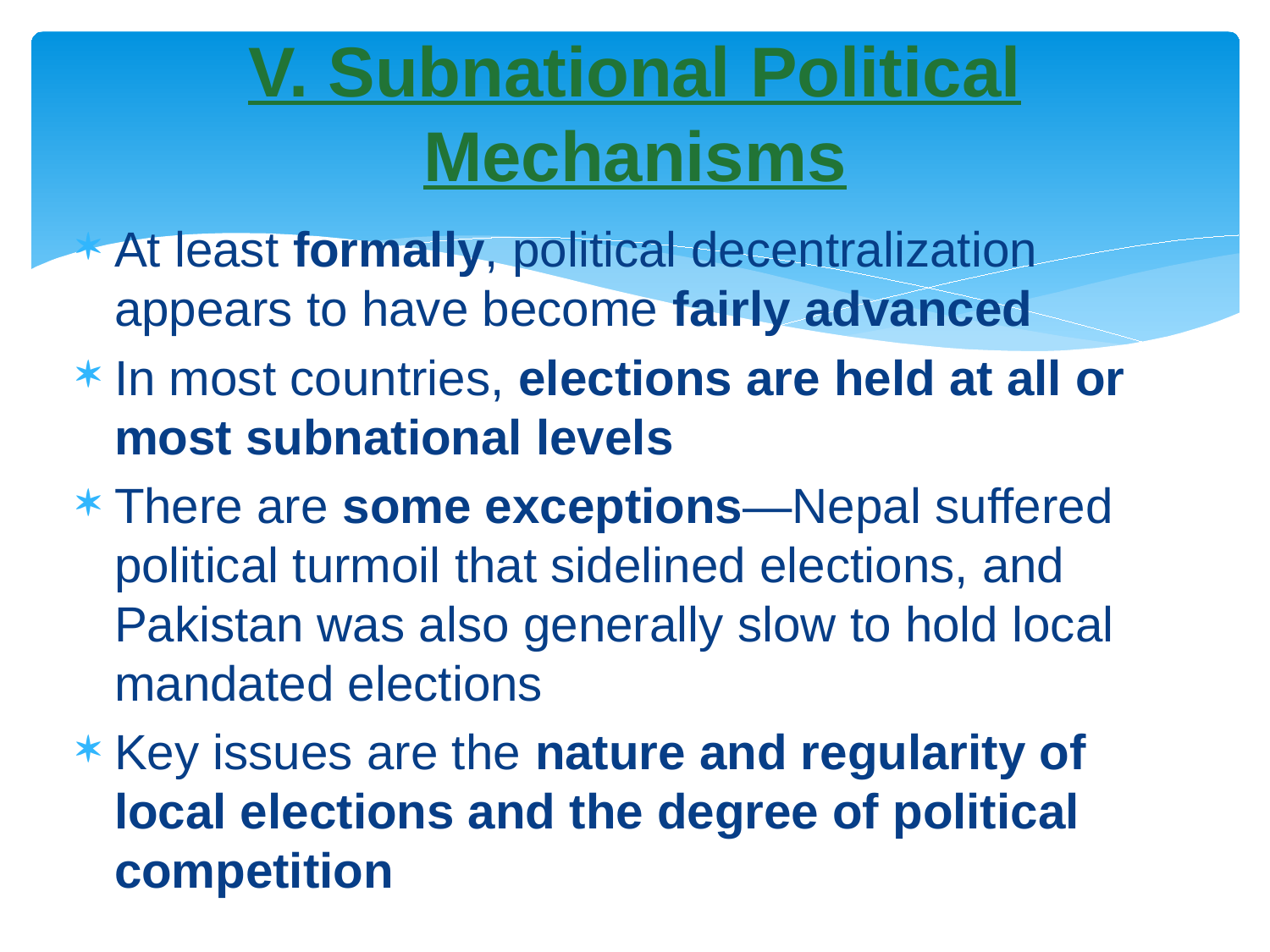

# V. Subnational Political Mechanisms
At least formally, political decentralization appears to have become fairly advanced
In most countries, elections are held at all or most subnational levels
There are some exceptions—Nepal suffered political turmoil that sidelined elections, and Pakistan was also generally slow to hold local mandated elections
Key issues are the nature and regularity of local elections and the degree of political competition